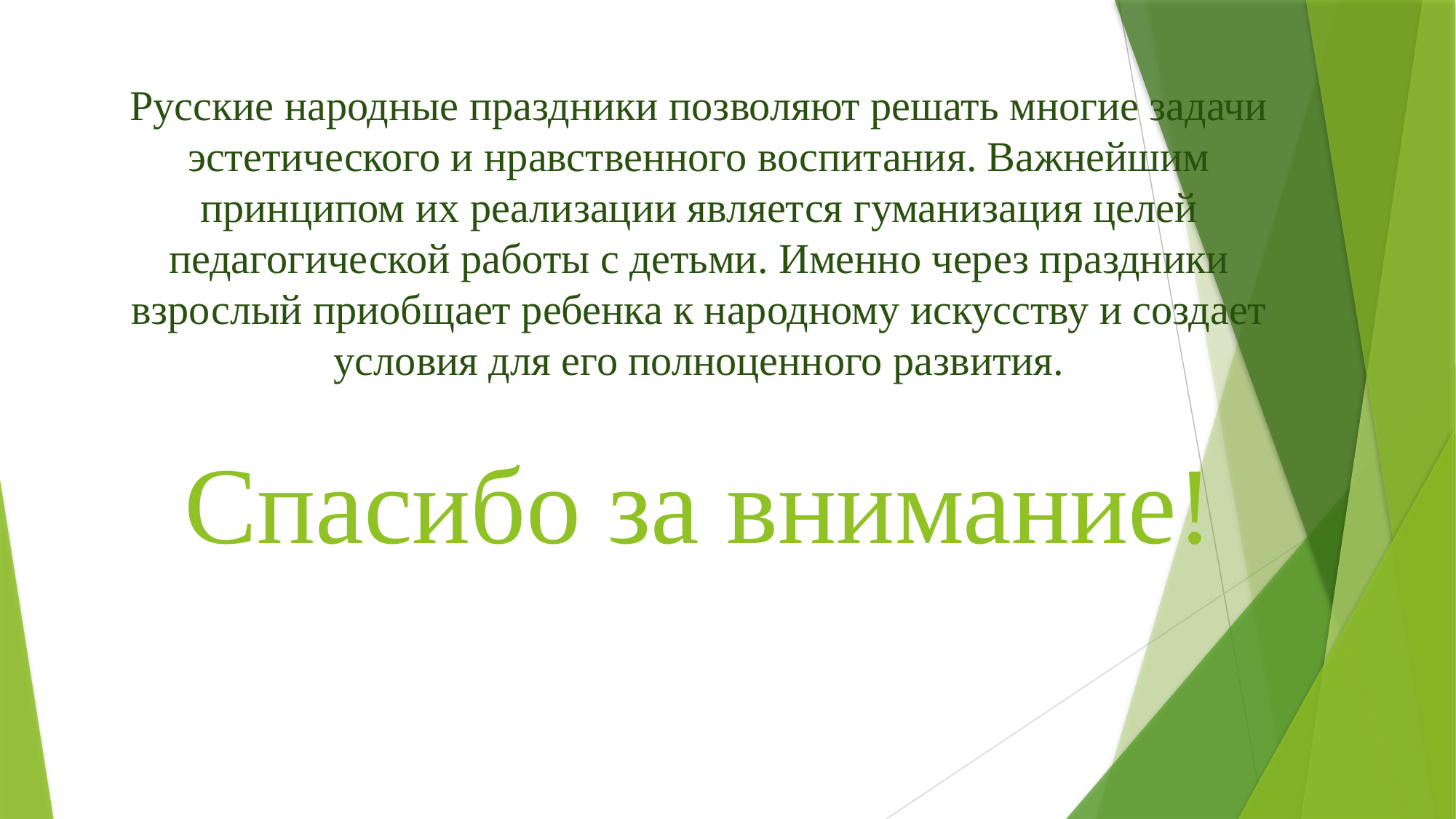

# Русские народные праздники позволяют решать многие задачи эстетического и нравственного воспитания. Важнейшим принципом их реализации является гуманизация целей педагогической работы с детьми. Именно через праздники взрослый приобщает ребенка к народному искусству и создает условия для его полноценного развития. Спасибо за внимание!